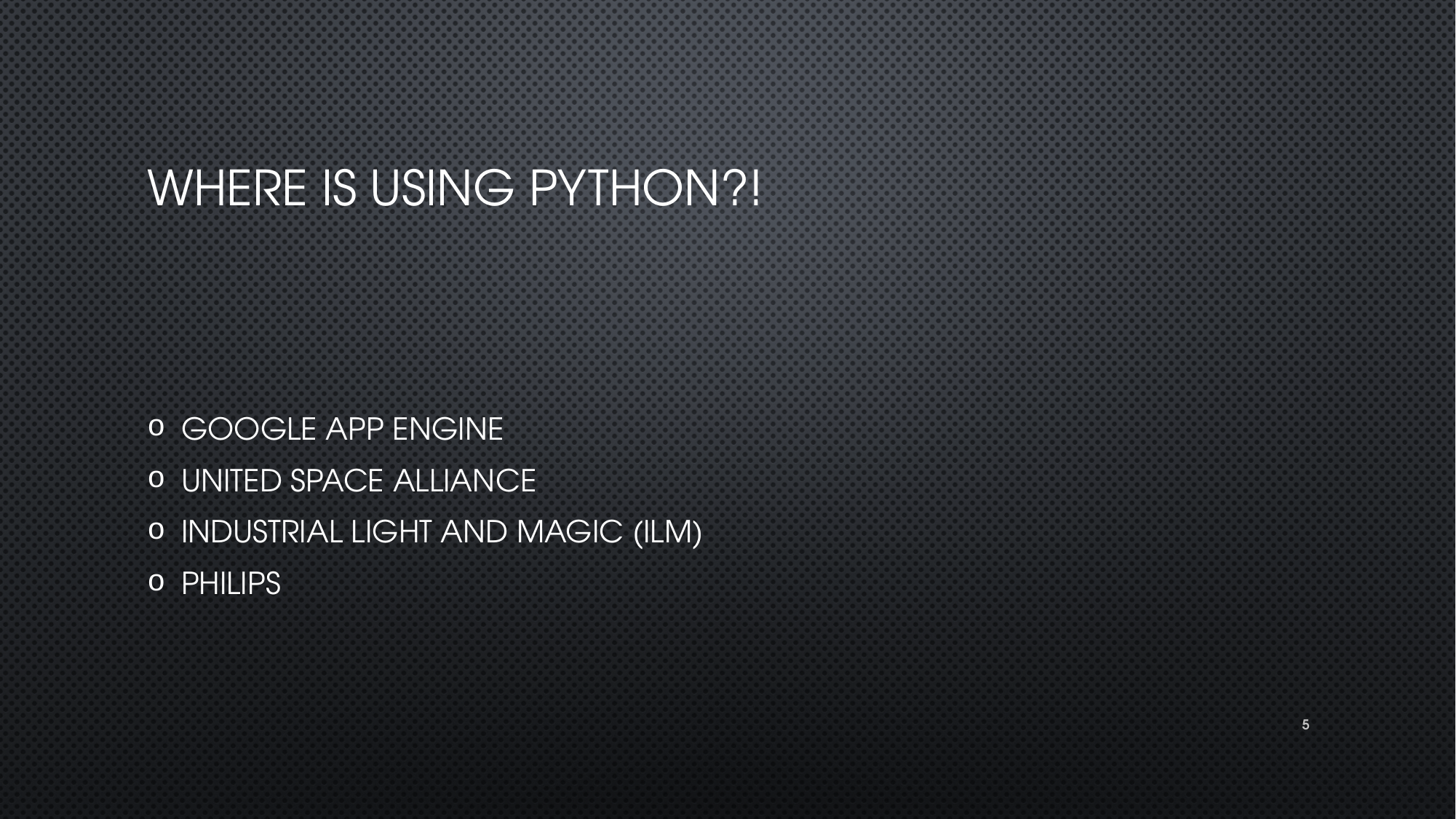

# Where is using python?!
Google App Engine
United Space Alliance
Industrial Light and Magic (ilm)
philips
5